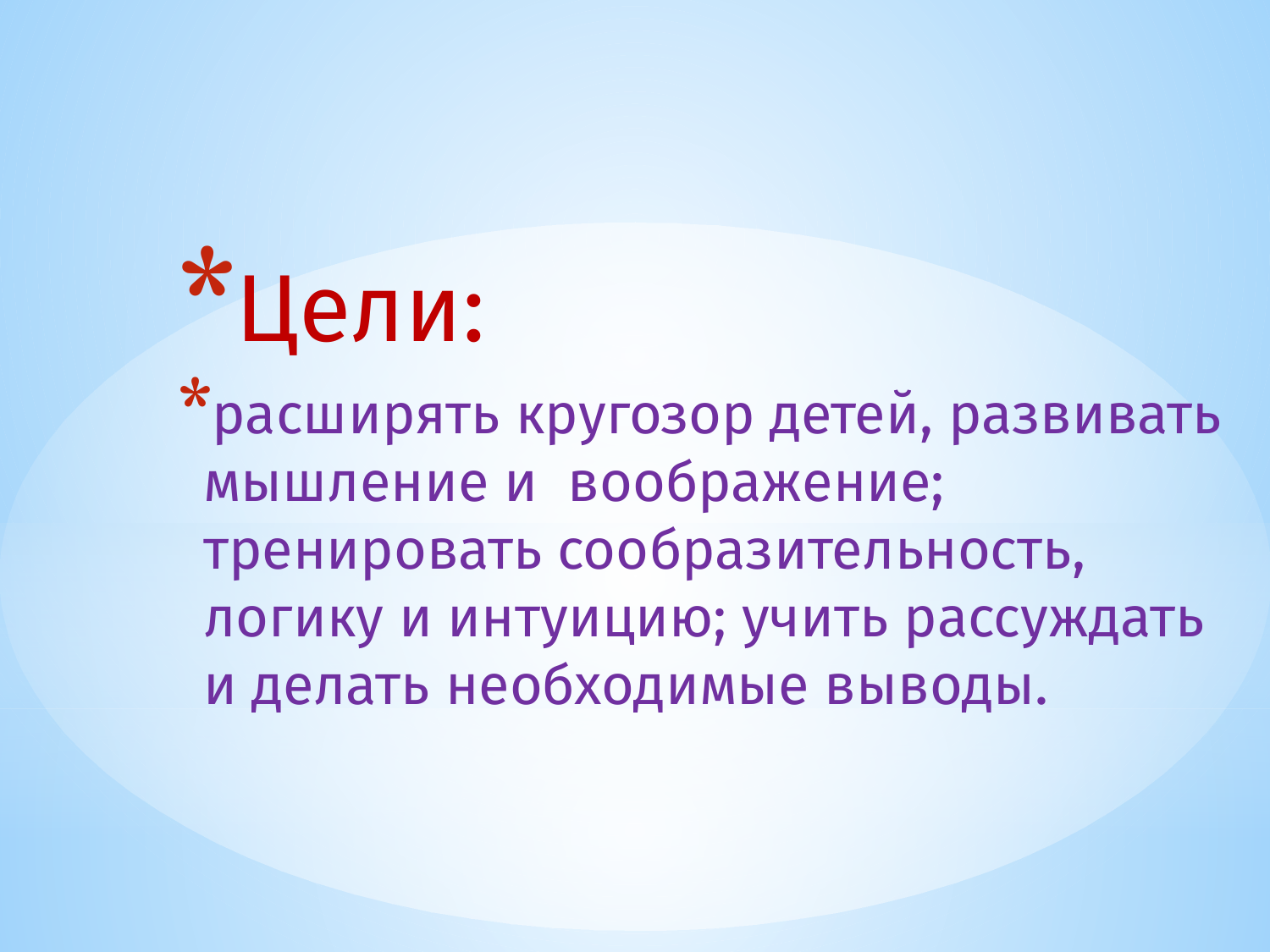

Цели:
расширять кругозор детей, развивать мышление и  воображение; тренировать сообразительность, логику и интуицию; учить рассуждать и делать необходимые выводы.